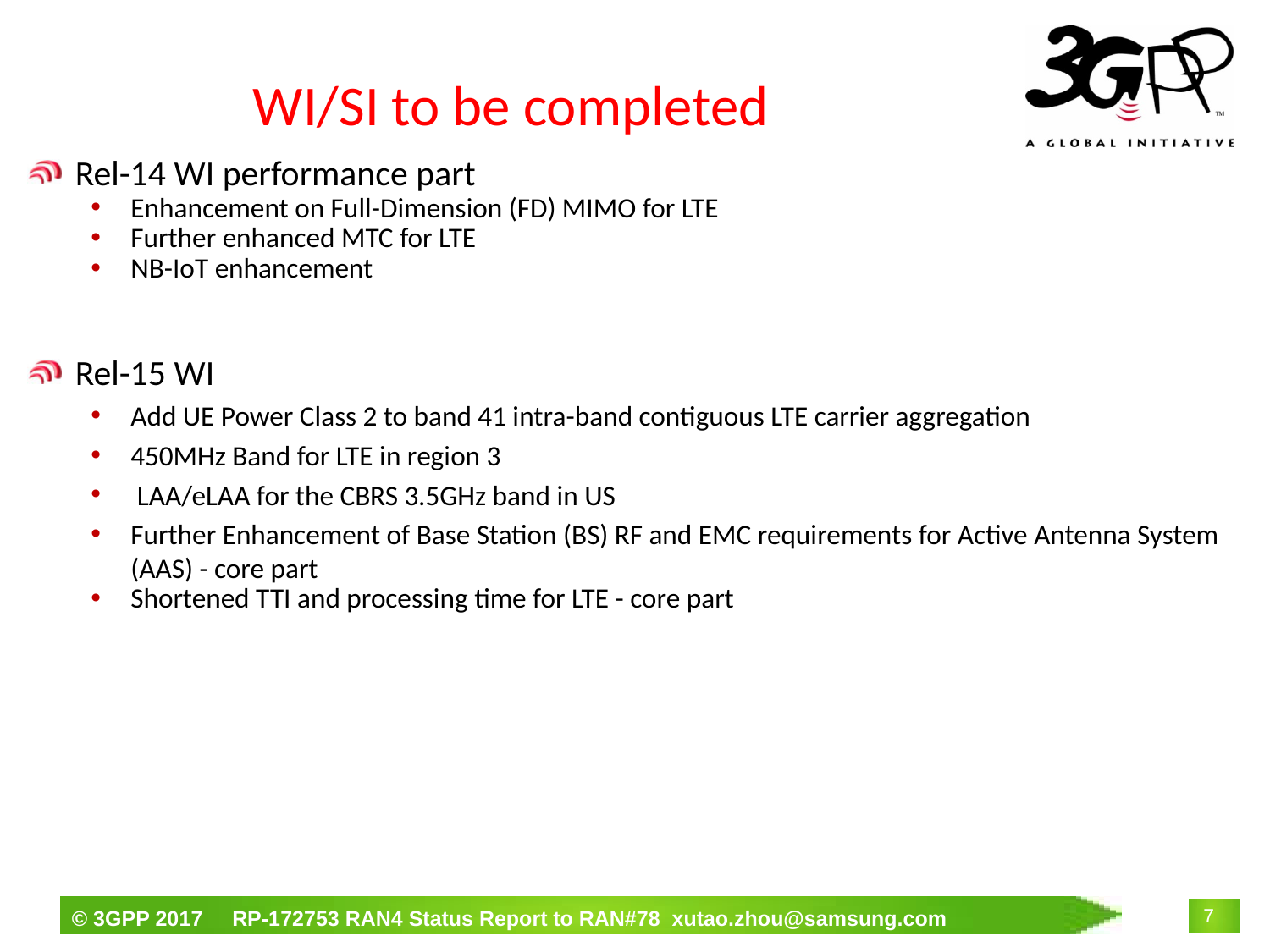

# WI/SI to be completed
Rel-14 WI performance part
Enhancement on Full-Dimension (FD) MIMO for LTE
Further enhanced MTC for LTE
NB-IoT enhancement

Rel-15 WI
Add UE Power Class 2 to band 41 intra-band contiguous LTE carrier aggregation
450MHz Band for LTE in region 3
 LAA/eLAA for the CBRS 3.5GHz band in US
Further Enhancement of Base Station (BS) RF and EMC requirements for Active Antenna System (AAS) - core part
Shortened TTI and processing time for LTE - core part